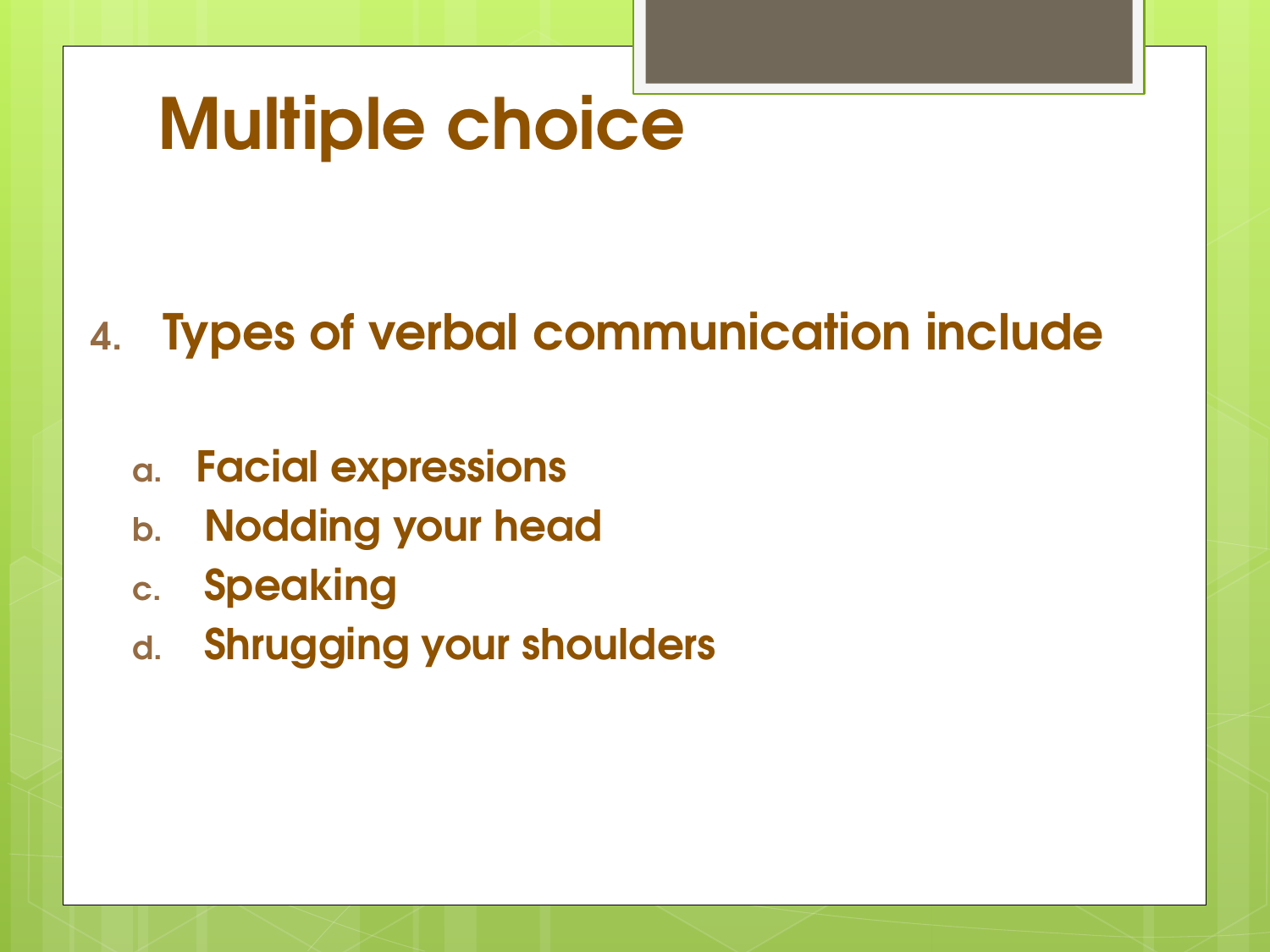

# Multiple choice
Types of verbal communication include

Facial expressions
Nodding your head
Speaking
Shrugging your shoulders